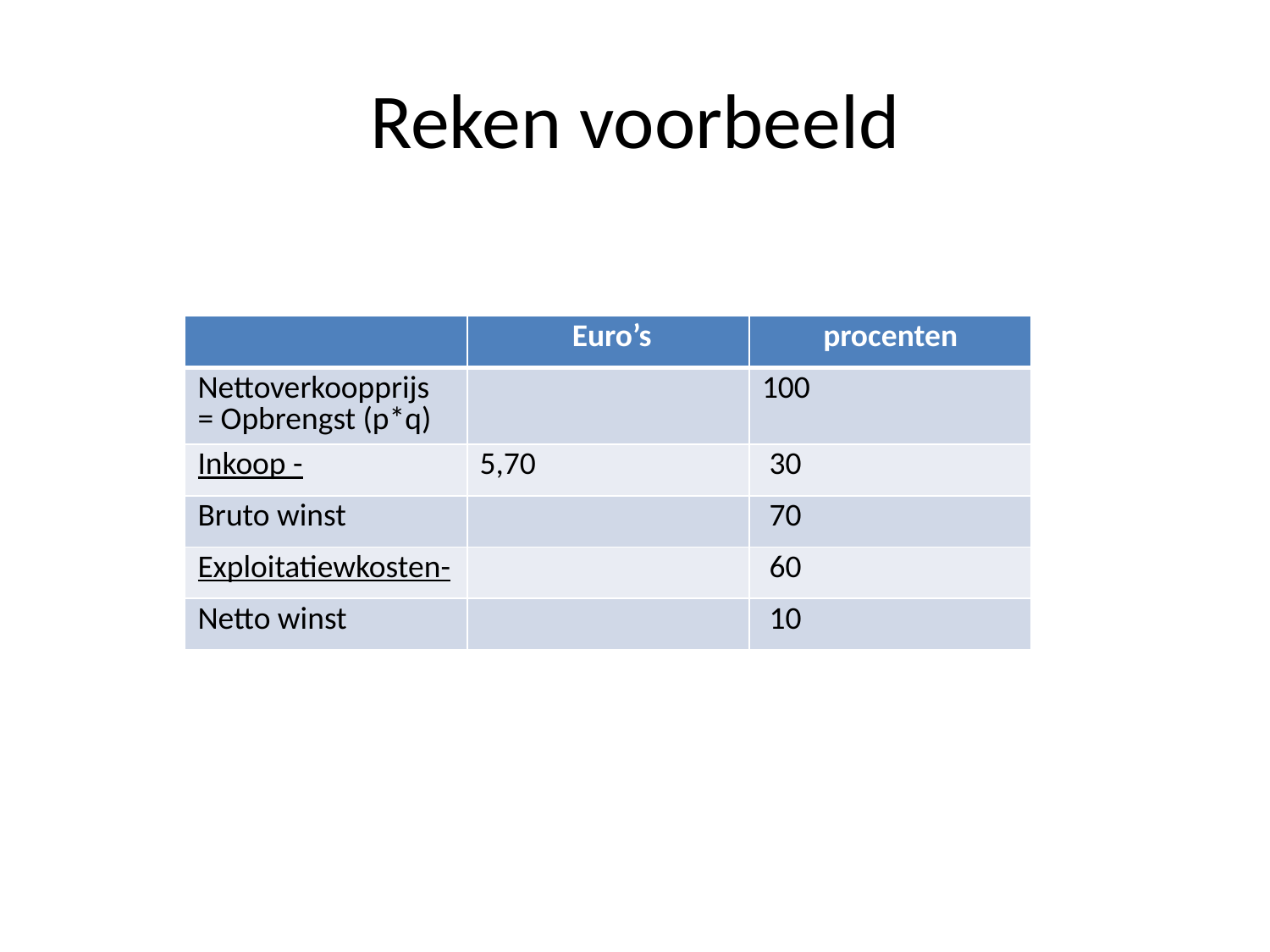

# Reken voorbeeld

|  | Euro’s | procenten |
| --- | --- | --- |
| Nettoverkoopprijs = Opbrengst (p\*q) |  | 100 |
| Inkoop - | 5,70 | 30 |
| Bruto winst |  | 70 |
| Exploitatiewkosten- |  | 60 |
| Netto winst |  | 10 |